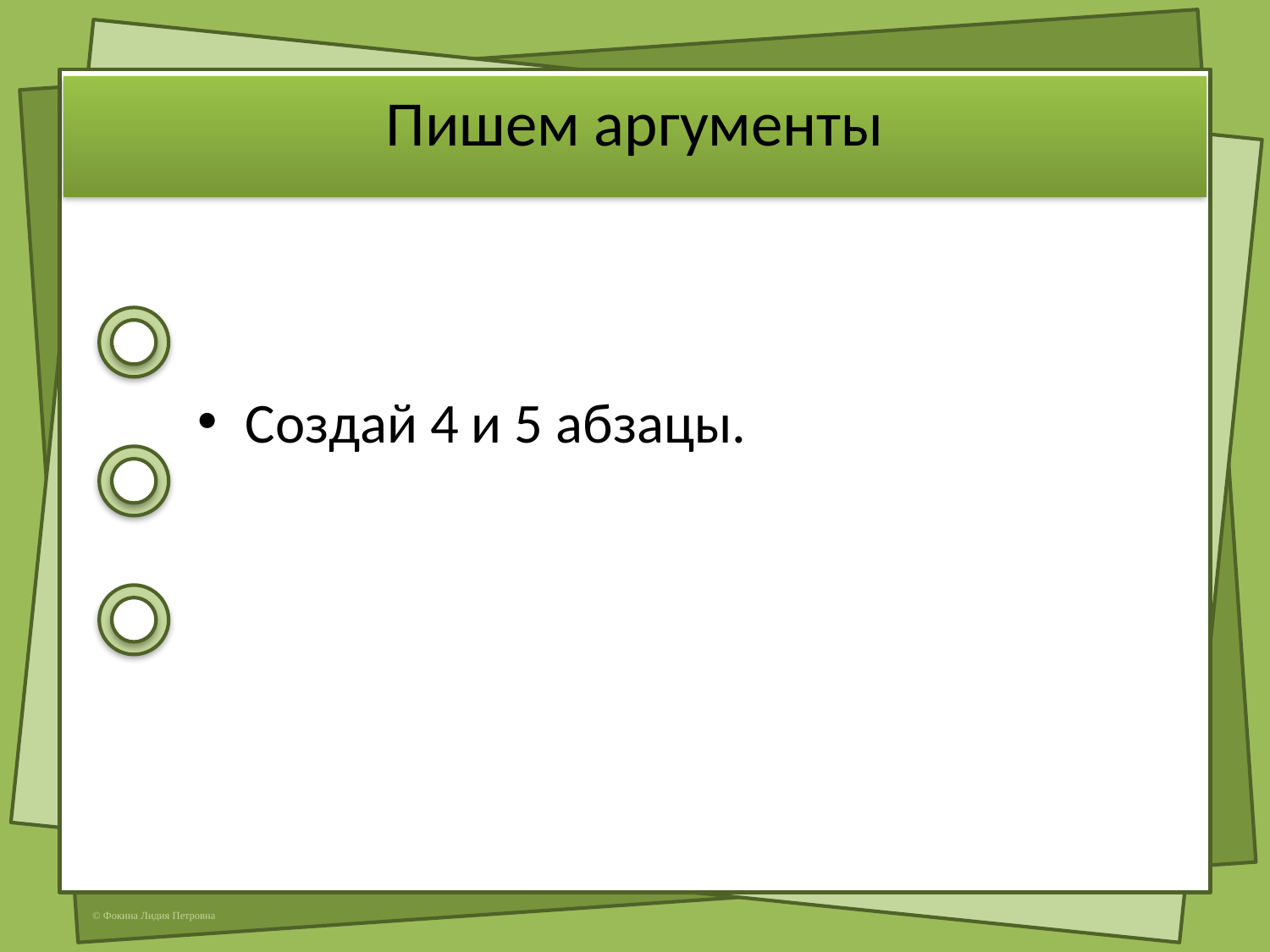

# Пишем аргументы

Создай 4 и 5 абзацы.